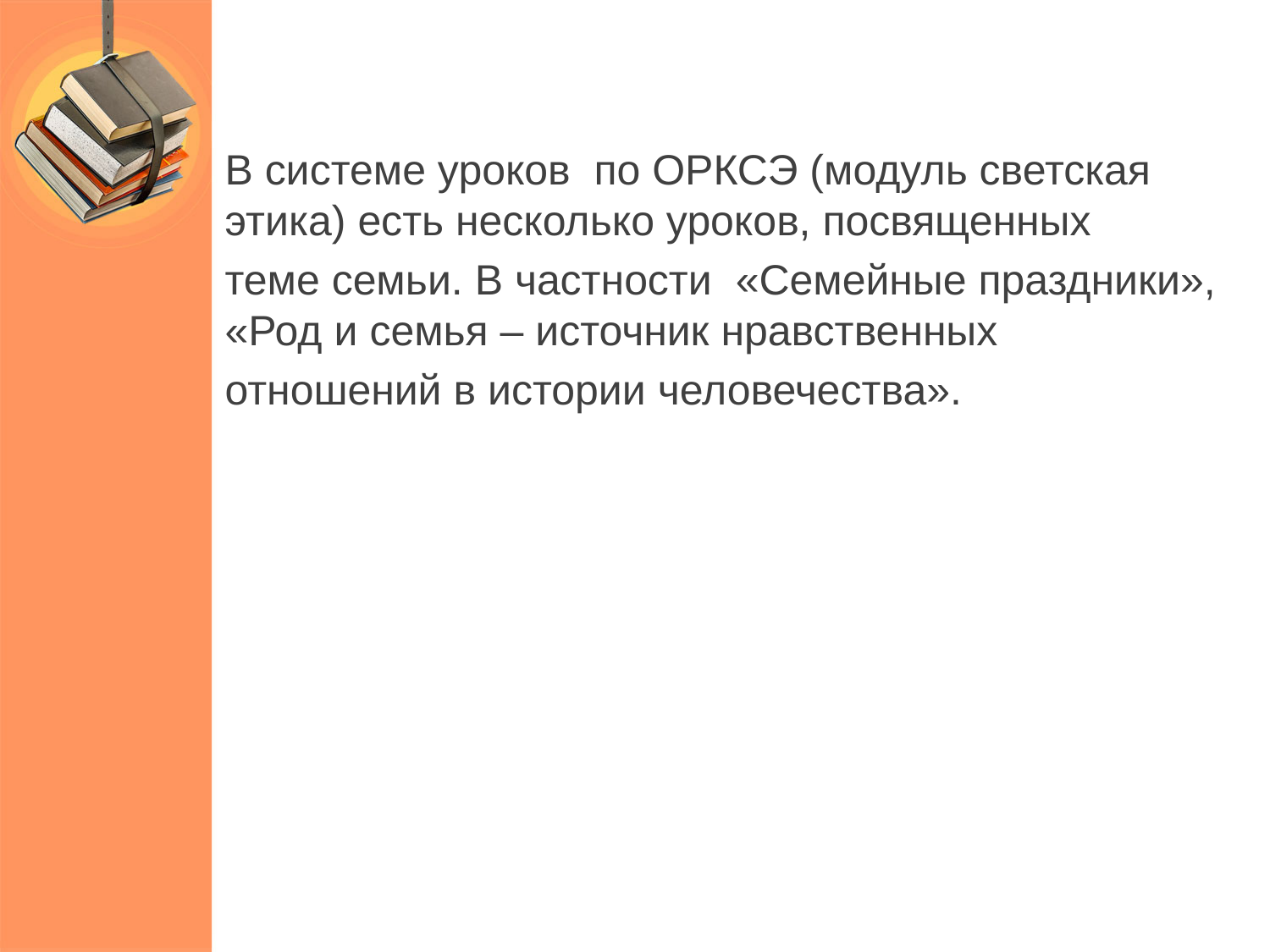

В системе уроков  по ОРКСЭ (модуль светская этика) есть несколько уроков, посвященных
теме семьи. В частности  «Семейные праздники», «Род и семья – источник нравственных
отношений в истории человечества».